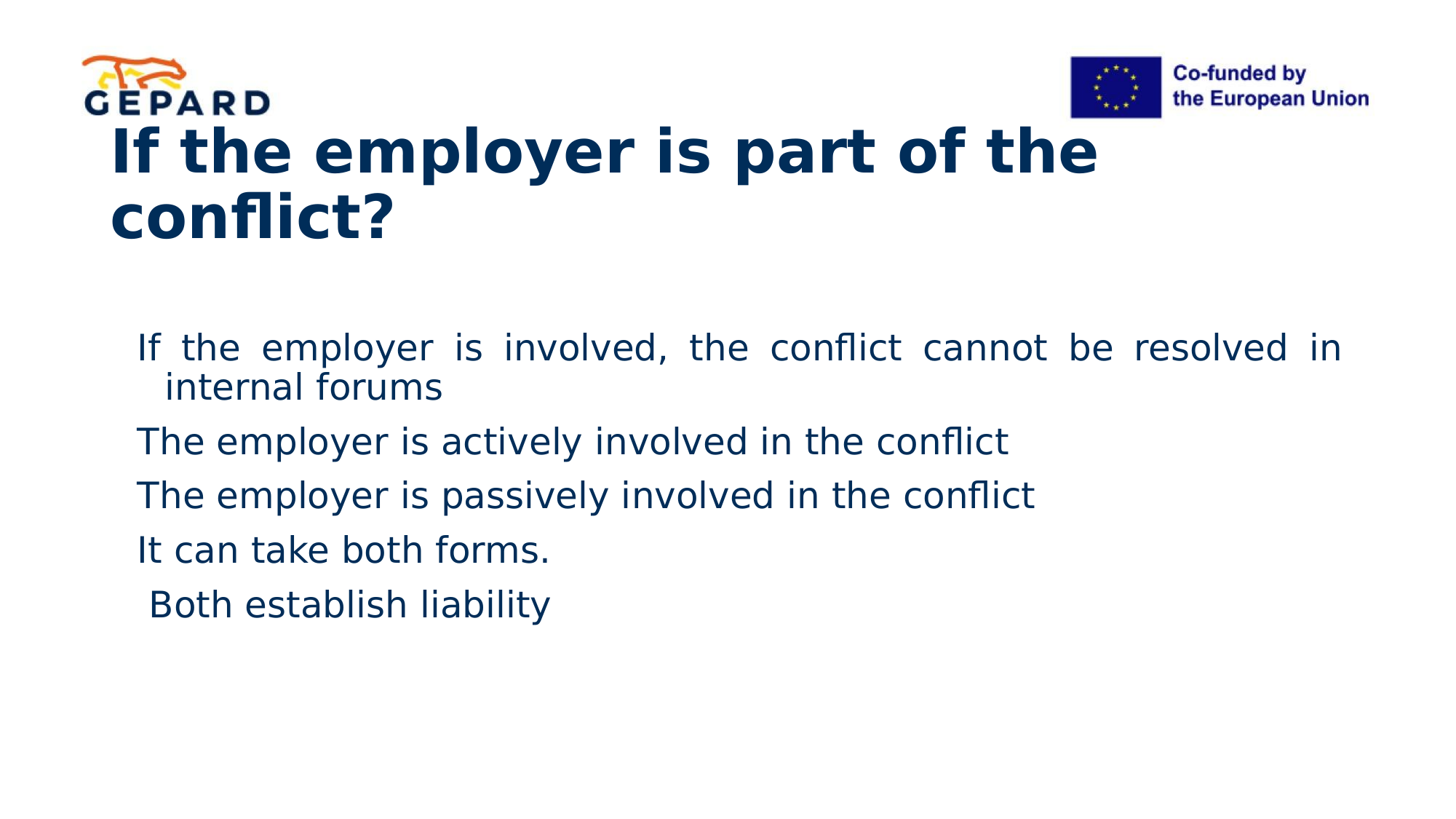

# If the employer is part of the conflict?
If the employer is involved, the conflict cannot be resolved in internal forums
The employer is actively involved in the conflict
The employer is passively involved in the conflict
It can take both forms.
 Both establish liability